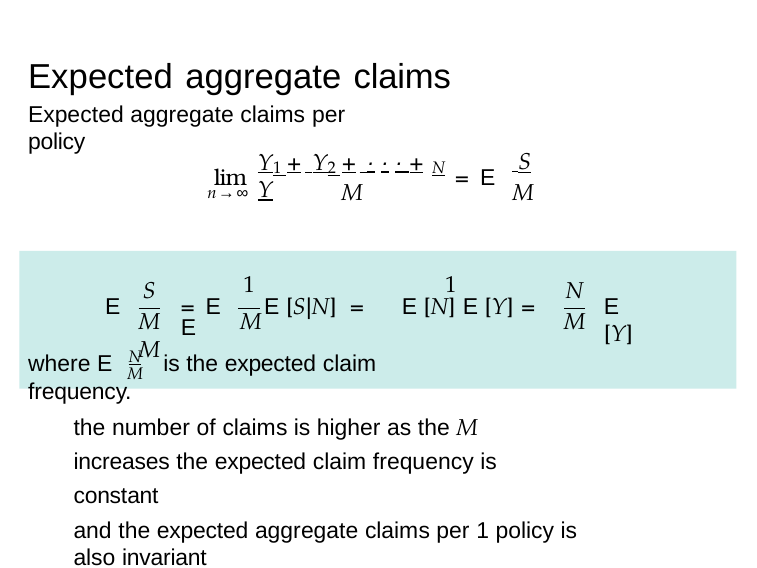

# Expected aggregate claims
Expected aggregate claims per policy

 S M
Y + Y + · · · + Y
1 	2
N
lim
= E
M
n→∞

S
1	1
= E	E [S|N] =	E [N] E [Y] = E
N
E
E [Y]
M	M	M
M

N
where E	is the expected claim frequency.
M
the number of claims is higher as the M increases the expected claim frequency is constant
and the expected aggregate claims per 1 policy is also invariant